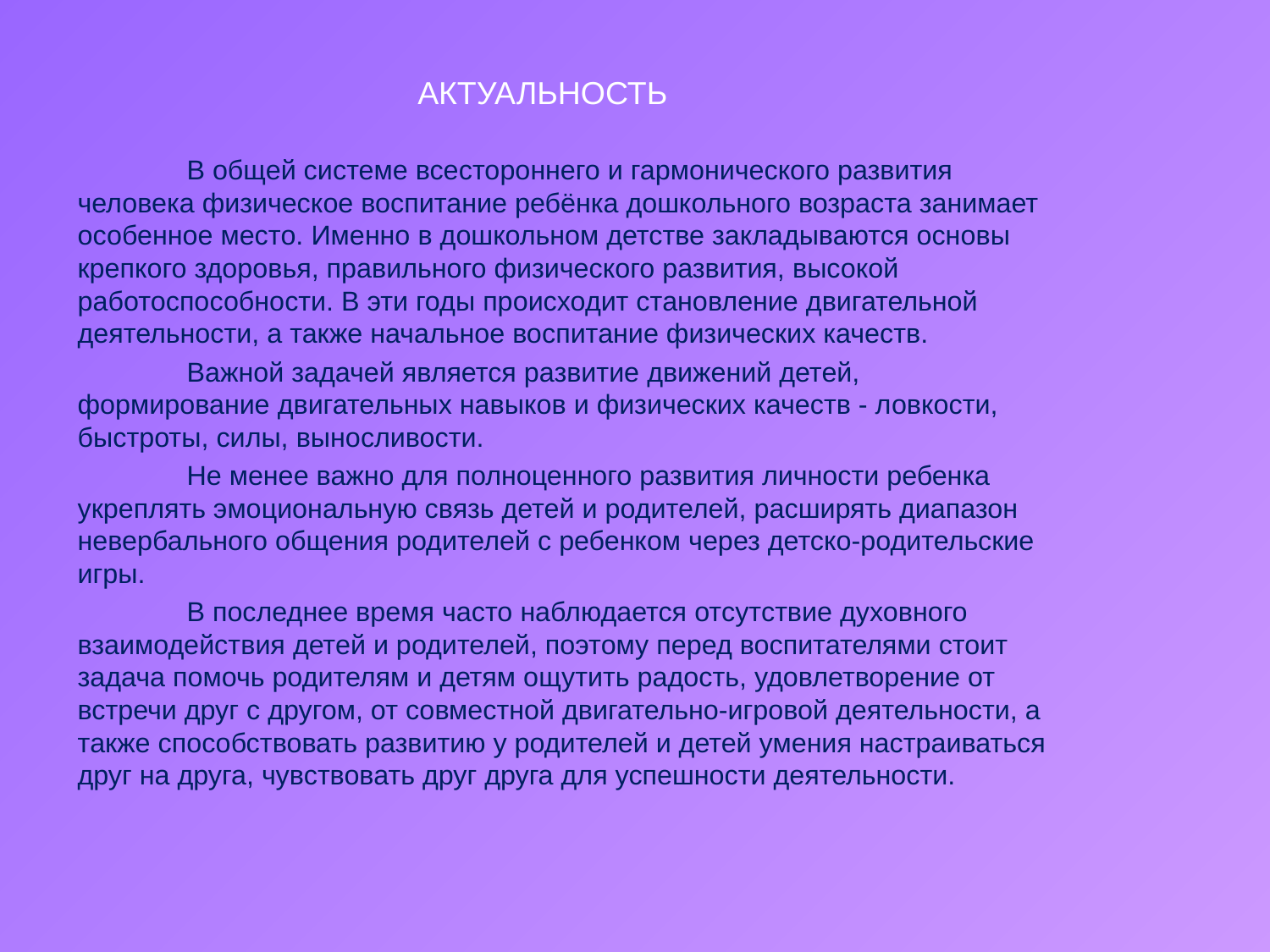

# Актуальность
	В общей системе всестороннего и гармонического развития человека физическое воспитание ребёнка дошкольного возраста занимает особенное место. Именно в дошкольном детстве закладываются основы крепкого здоровья, правильного физического развития, высокой работоспособности. В эти годы происходит становление двигательной деятельности, а также начальное воспитание физических качеств.
	Важной задачей является развитие движений детей, формирование двигательных навыков и физических качеств - ловкости, быстроты, силы, выносливости.
	Не менее важно для полноценного развития личности ребенка укреплять эмоциональную связь детей и родителей, расширять диапазон невербального общения родителей с ребенком через детско-родительские игры.
	В последнее время часто наблюдается отсутствие духовного взаимодействия детей и родителей, поэтому перед воспитателями стоит задача помочь родителям и детям ощутить радость, удовлетворение от встречи друг с другом, от совместной двигательно-игровой деятельности, а также способствовать развитию у родителей и детей умения настраиваться друг на друга, чувствовать друг друга для успешности деятельности.